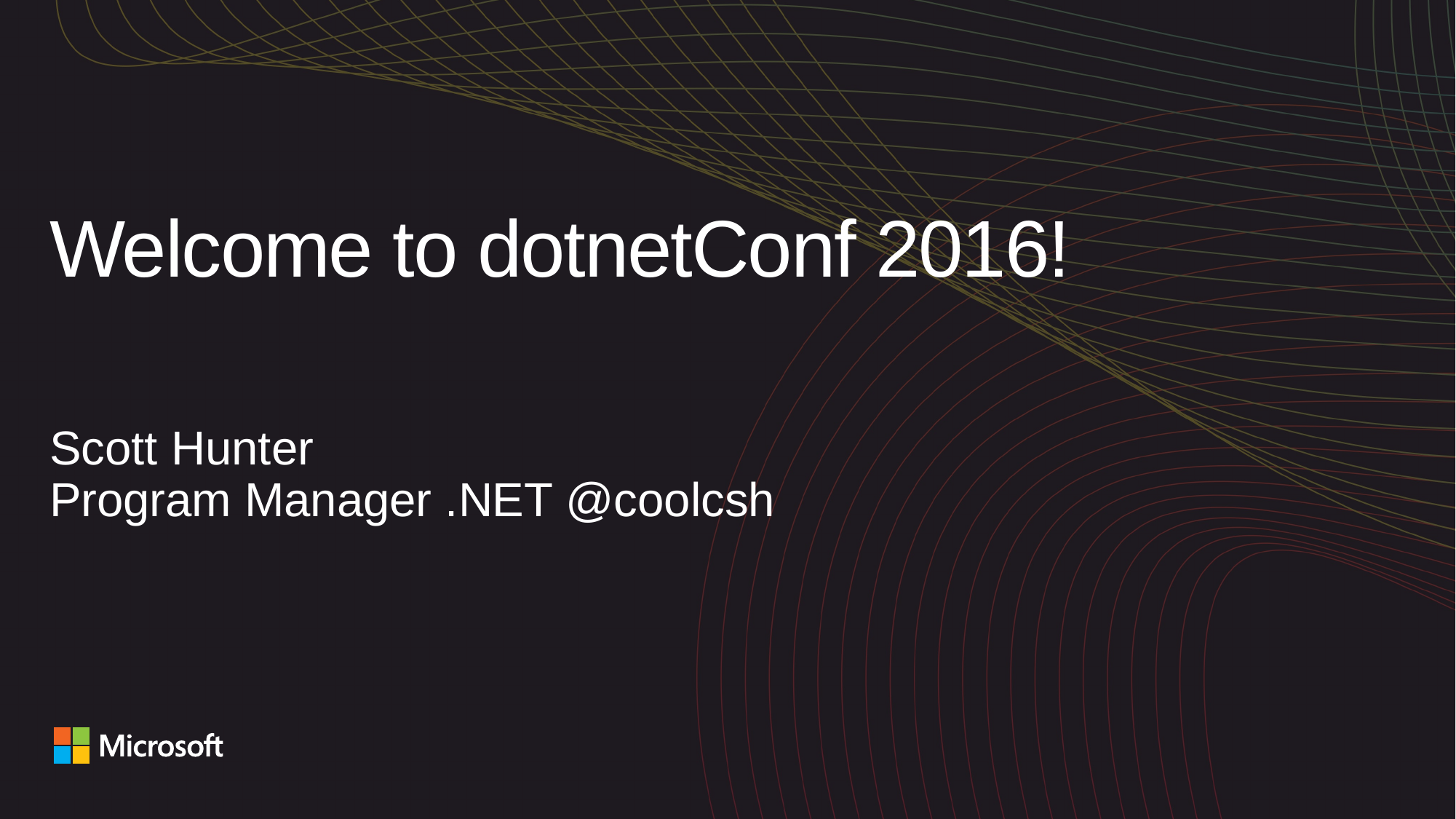

# Welcome to dotnetConf 2016!
Scott Hunter
Program Manager .NET @coolcsh